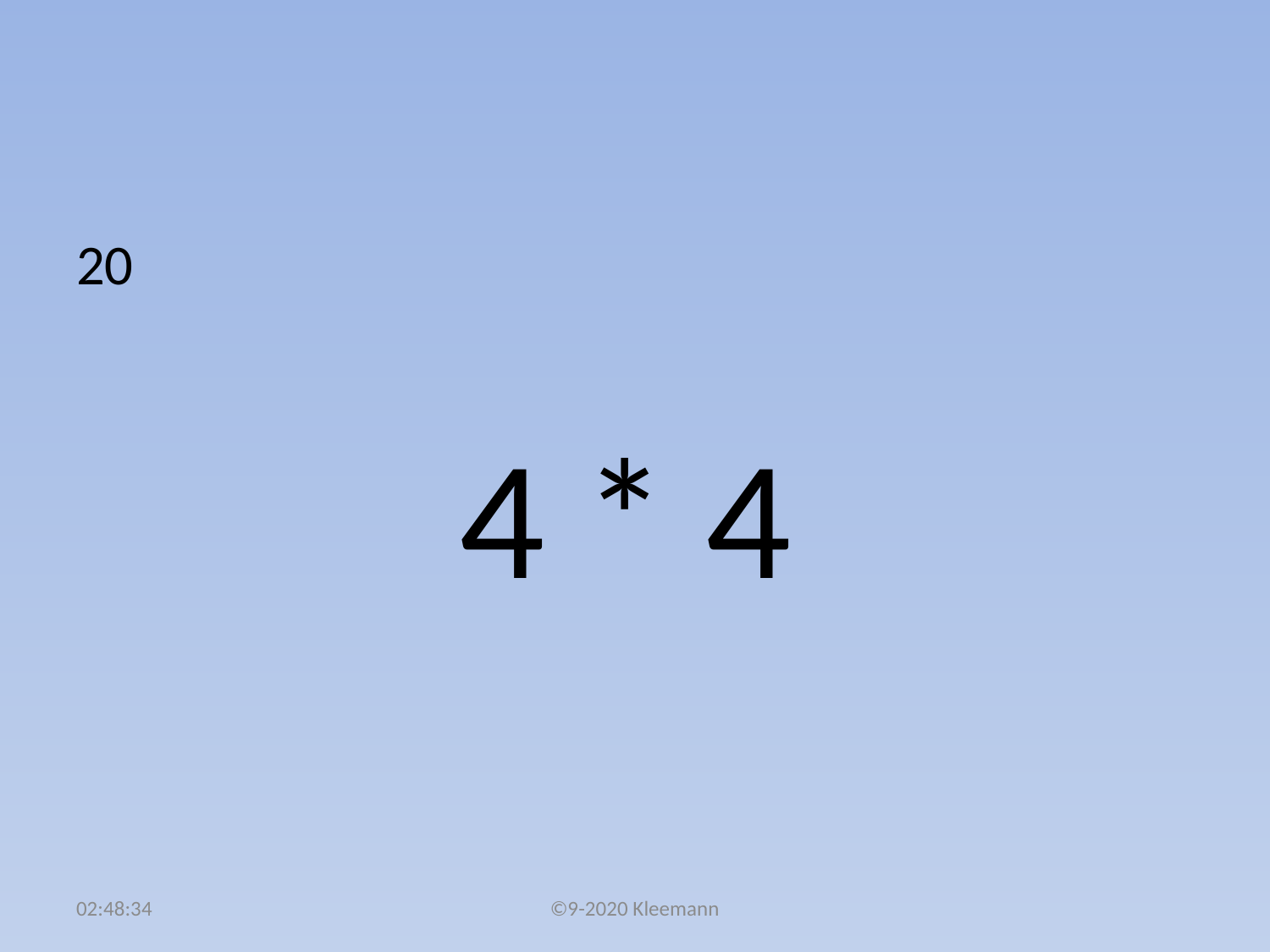

#
20

          4 * 4
02:48:34
©9-2020 Kleemann